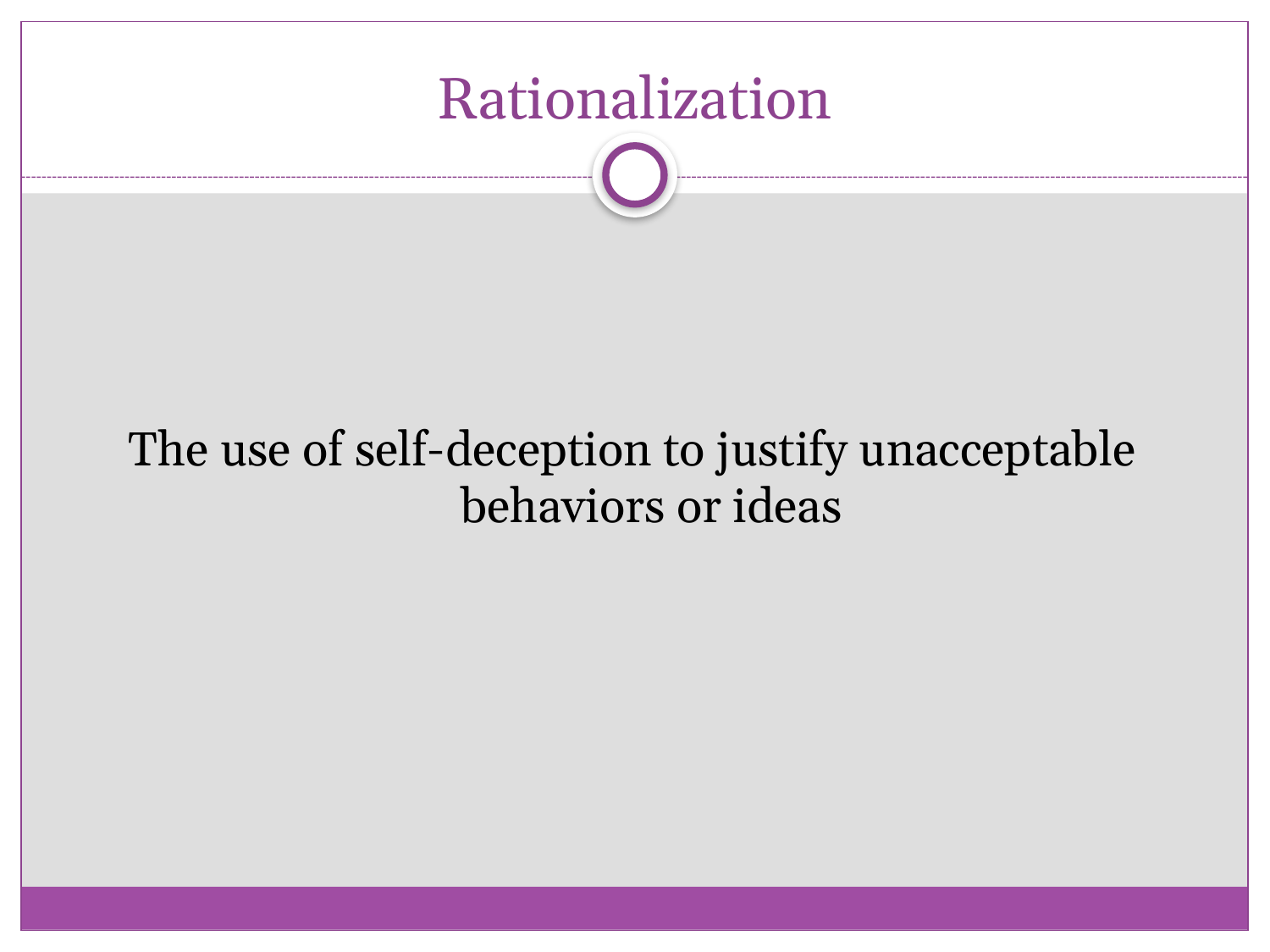

# Rationalization

The use of self-deception to justify unacceptable behaviors or ideas